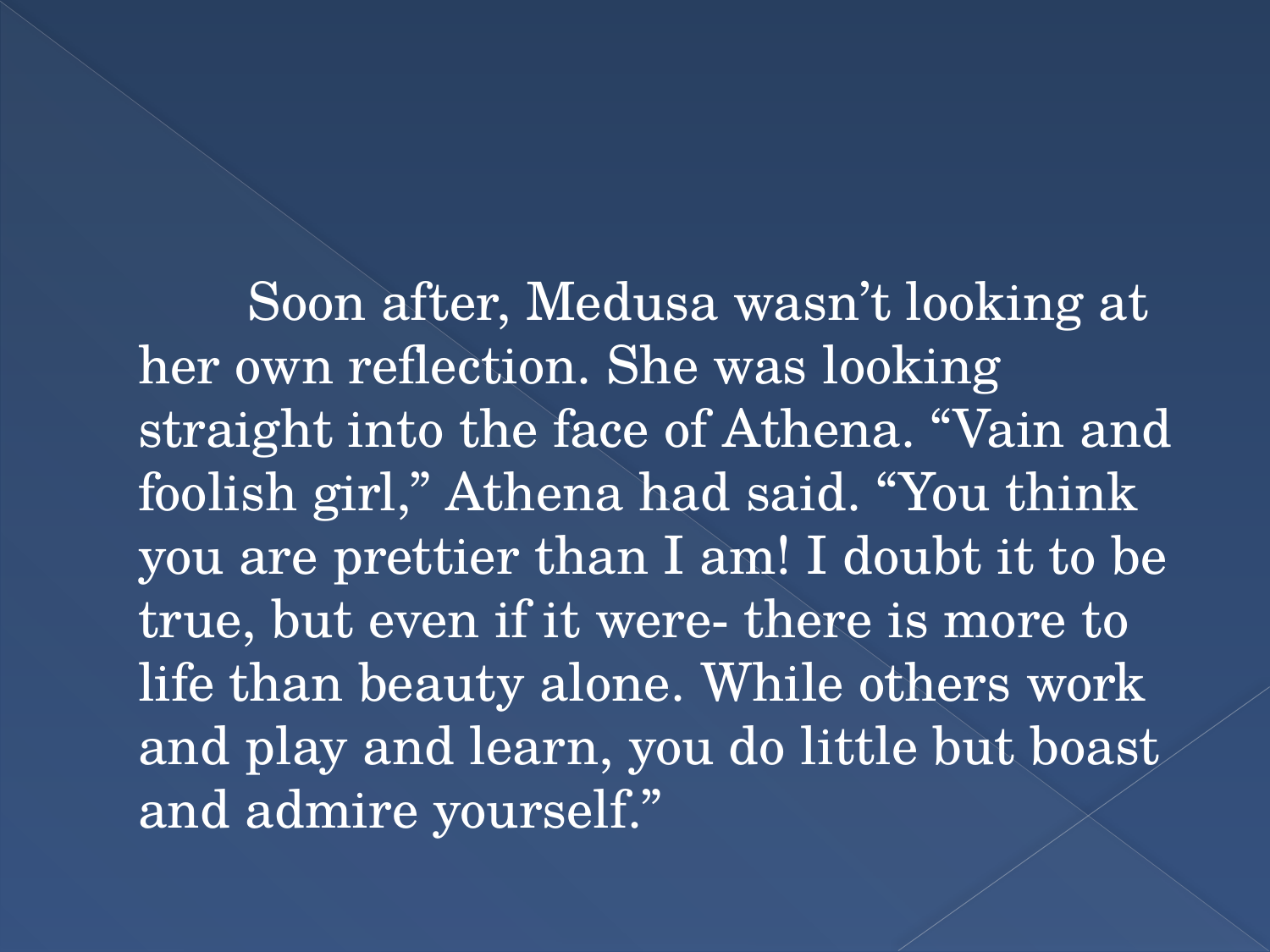

Soon after, Medusa wasn’t looking at her own reflection. She was looking straight into the face of Athena. “Vain and foolish girl,” Athena had said. “You think you are prettier than I am! I doubt it to be true, but even if it were- there is more to life than beauty alone. While others work and play and learn, you do little but boast and admire yourself.”